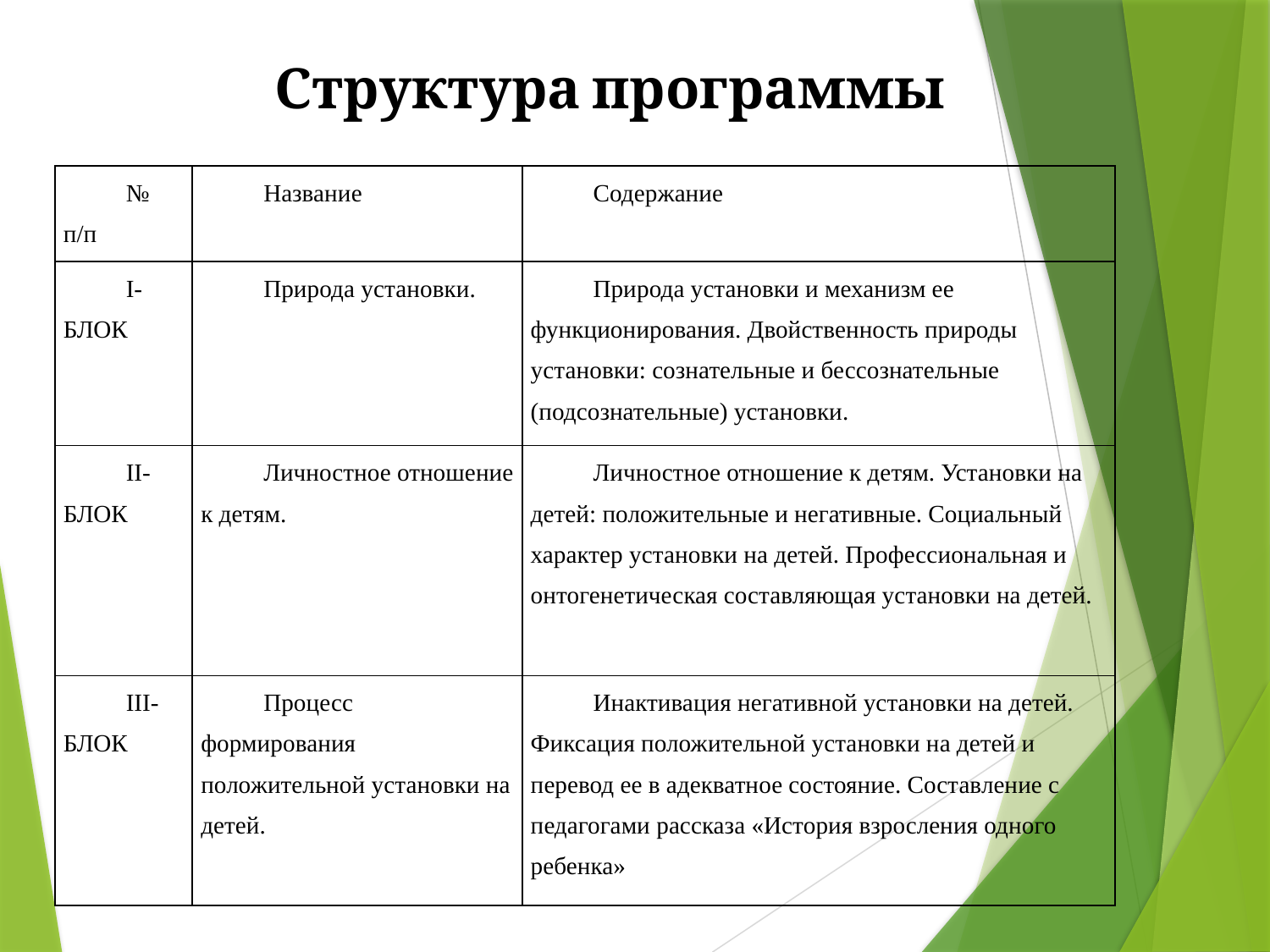

# Структура программы
| № п/п | Название | Содержание |
| --- | --- | --- |
| I-БЛОК | Природа установки. | Природа установки и механизм ее функционирования. Двойственность природы установки: сознательные и бессознательные (подсознательные) установки. |
| II-БЛОК | Личностное отношение к детям. | Личностное отношение к детям. Установки на детей: положительные и негативные. Социальный характер установки на детей. Профессиональная и онтогенетическая составляющая установки на детей. |
| III-БЛОК | Процесс формирования положительной установки на детей. | Инактивация негативной установки на детей. Фиксация положительной установки на детей и перевод ее в адекватное состояние. Составление с педагогами рассказа «История взросления одного ребенка» |